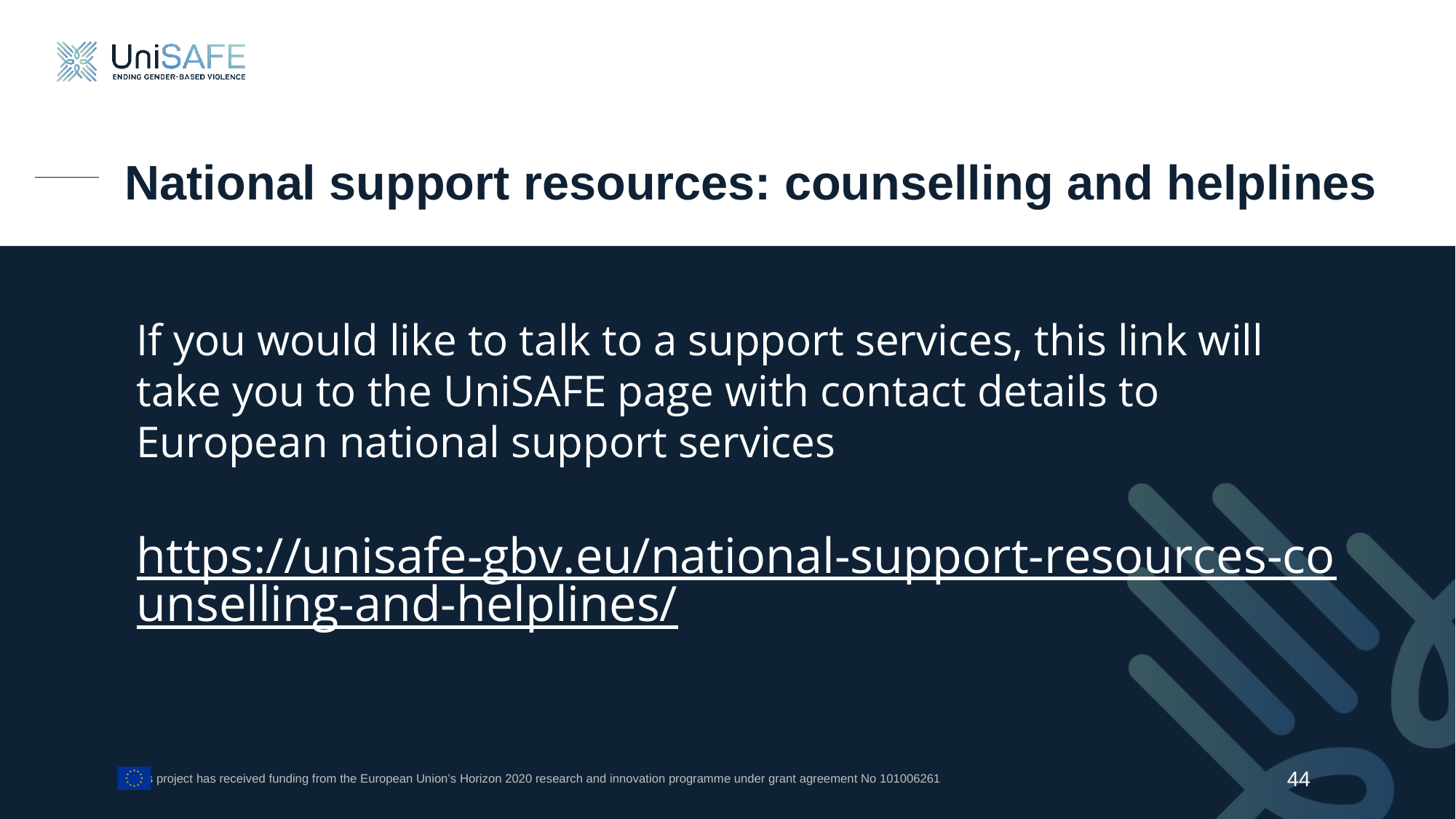

# National support resources: counselling and helplines
If you would like to talk to a support services, this link will take you to the UniSAFE page with contact details to European national support services

https://unisafe-gbv.eu/national-support-resources-counselling-and-helplines/